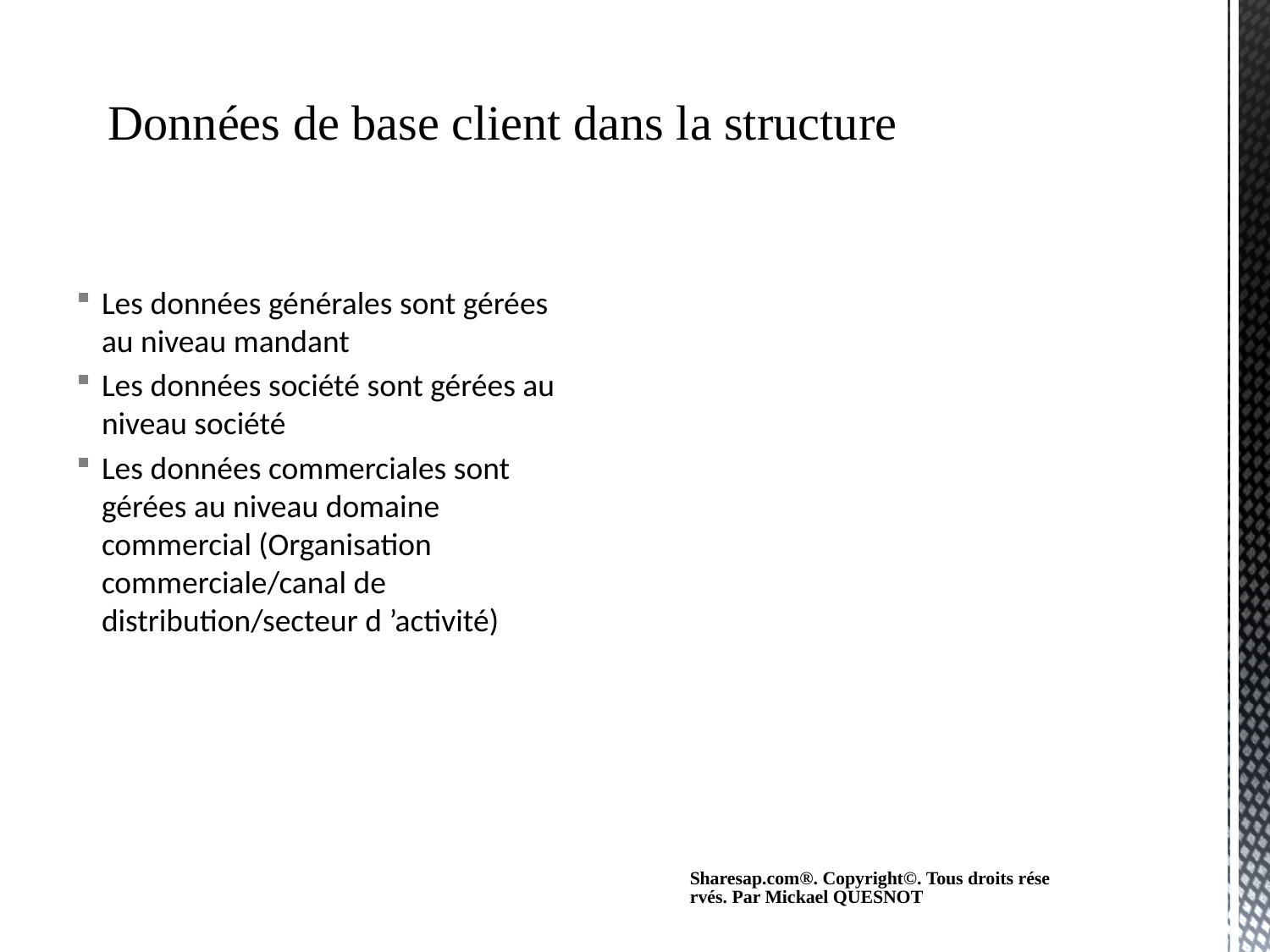

Les données générales sont gérées au niveau mandant
Les données société sont gérées au niveau société
Les données commerciales sont gérées au niveau domaine commercial (Organisation commerciale/canal de distribution/secteur d ’activité)
# Données de base client dans la structure
Sharesap.com®. Copyright©. Tous droits réservés. Par Mickael QUESNOT